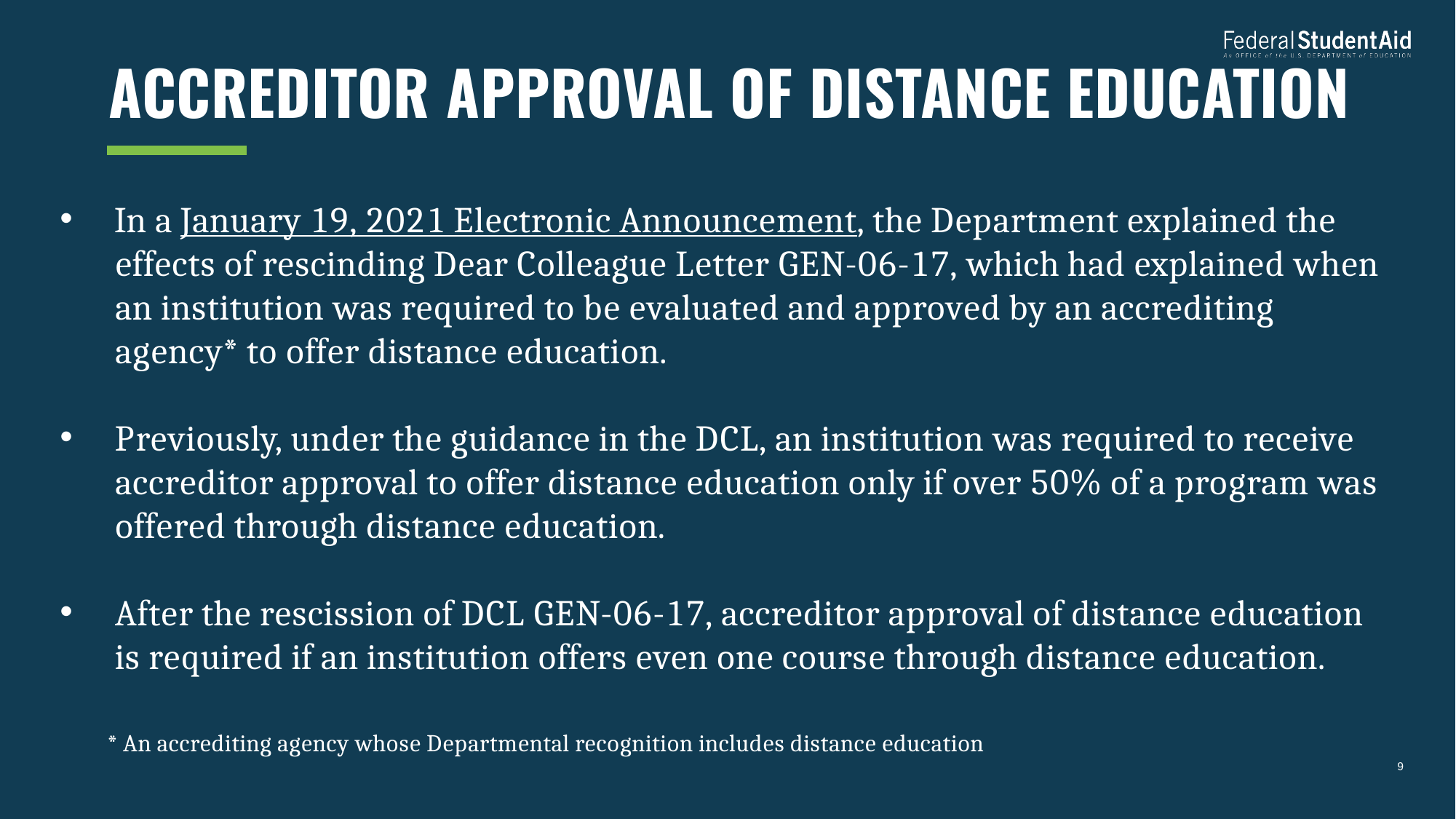

# Accreditor approval of distance education
In a January 19, 2021 Electronic Announcement, the Department explained the effects of rescinding Dear Colleague Letter GEN-06-17, which had explained when an institution was required to be evaluated and approved by an accrediting agency* to offer distance education.

Previously, under the guidance in the DCL, an institution was required to receive accreditor approval to offer distance education only if over 50% of a program was offered through distance education.

After the rescission of DCL GEN-06-17, accreditor approval of distance education is required if an institution offers even one course through distance education.

          * An accrediting agency whose Departmental recognition includes distance education

9